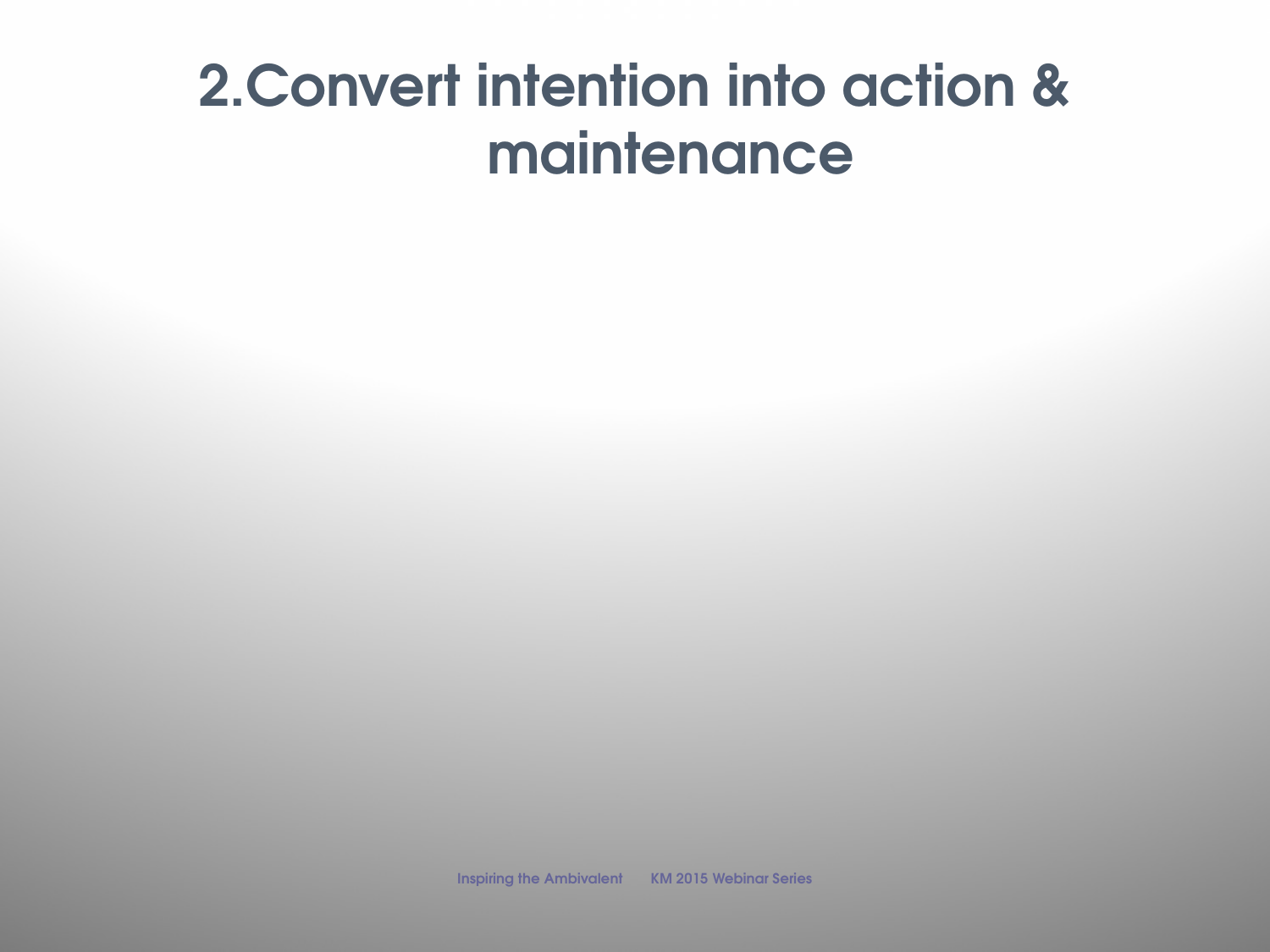

# 2.Convert intention into action & maintenance

Inspiring the Ambivalent       KM 2015 Webinar Series